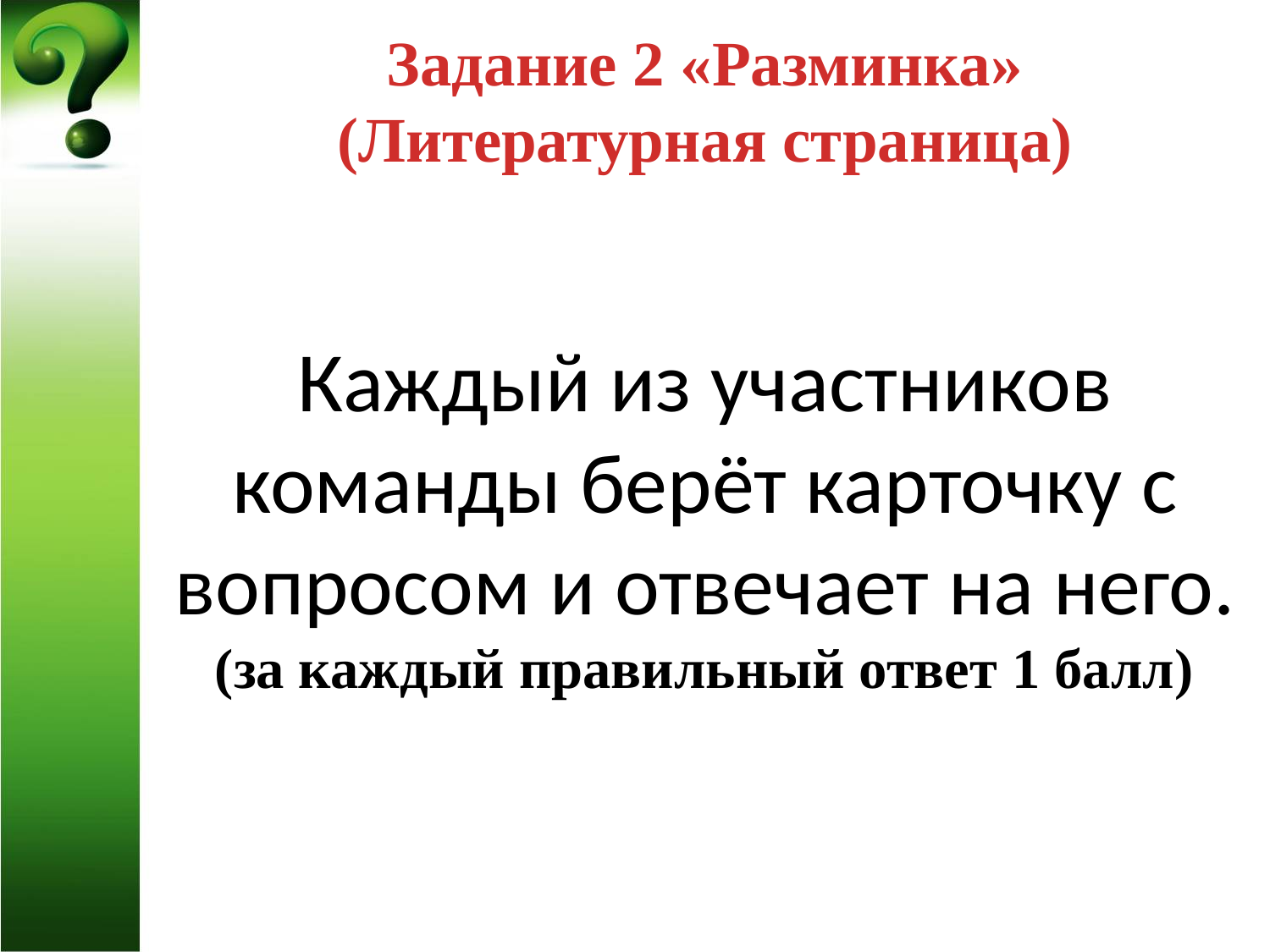

Задание 2 «Разминка»
(Литературная страница)

Каждый из участников команды берёт карточку с вопросом и отвечает на него.
(за каждый правильный ответ 1 балл)

#